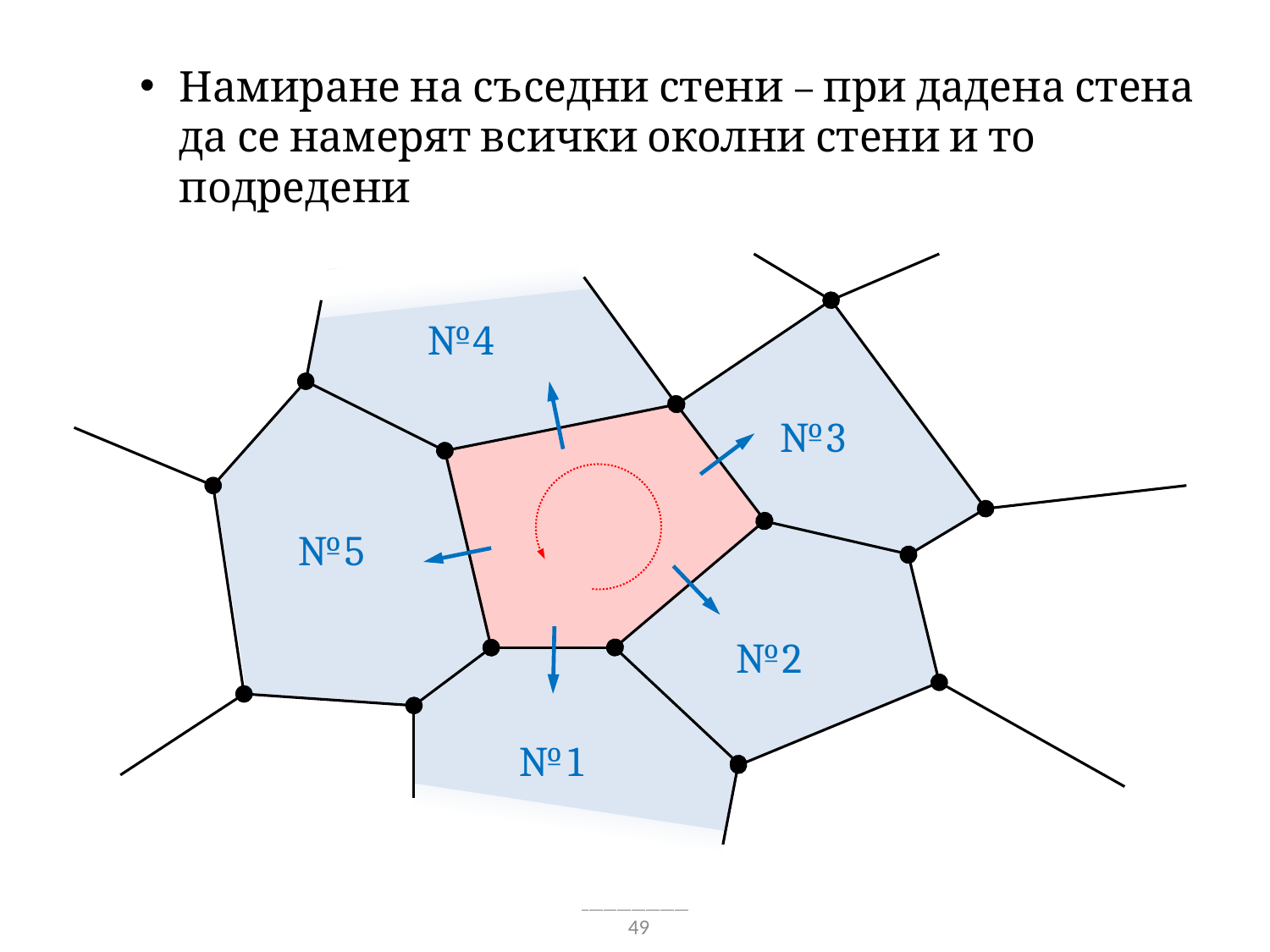

Намиране на съседни стени – при дадена стена да се намерят всички околни стени и то подредени

№4

№3

№5
№2
№1

49